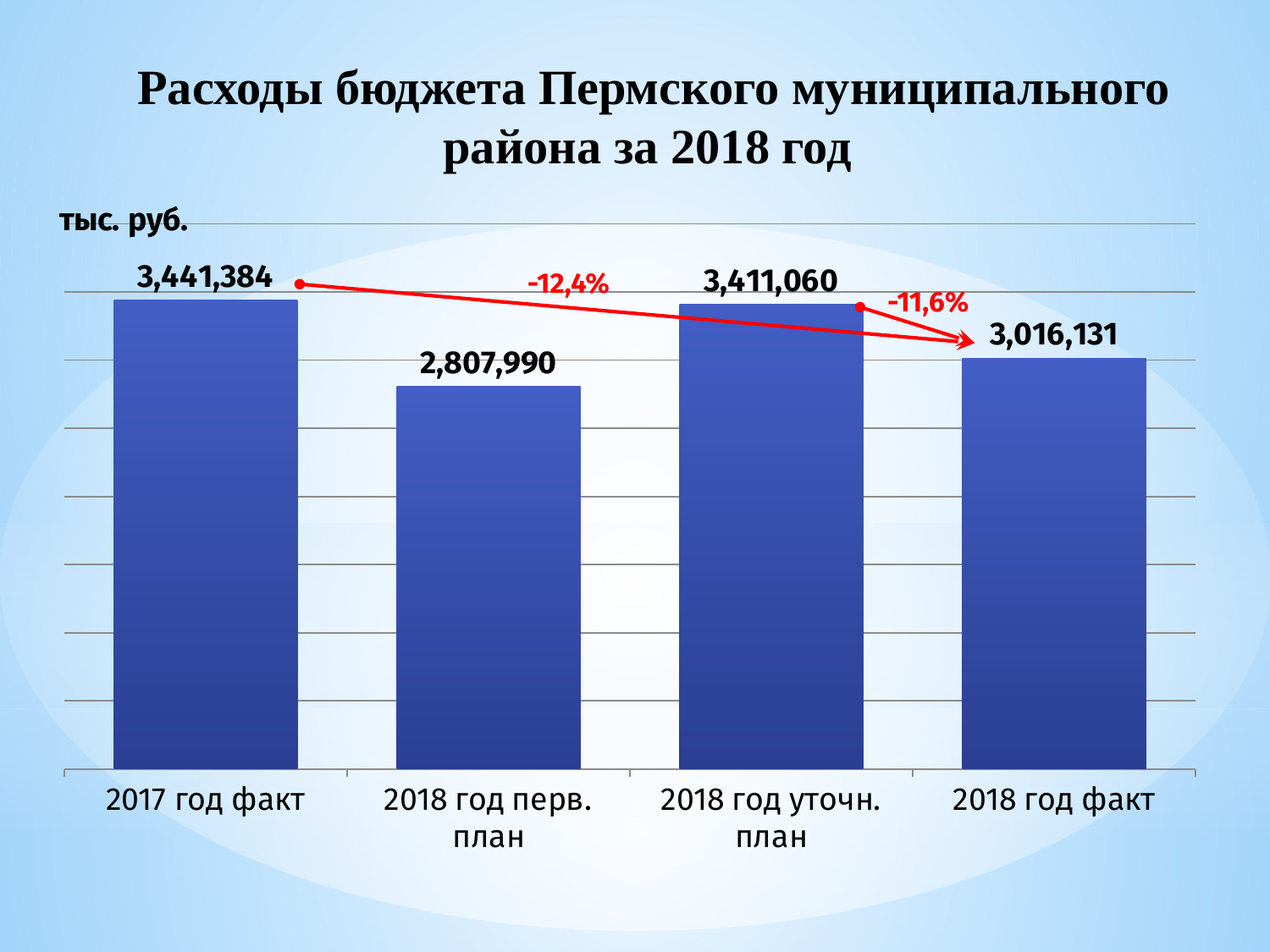

Расходы бюджета Пермского муниципального района за 2018 год

### Chart

| Category | расходы |
|---|---|
| 2017 год факт | 3441384.0 |
| 2018 год перв. план | 2807990.0 |
| 2018 год уточн. план | 3411060.0 |
| 2018 год факт | 3016131.0 |
-12,4%
-11,6%